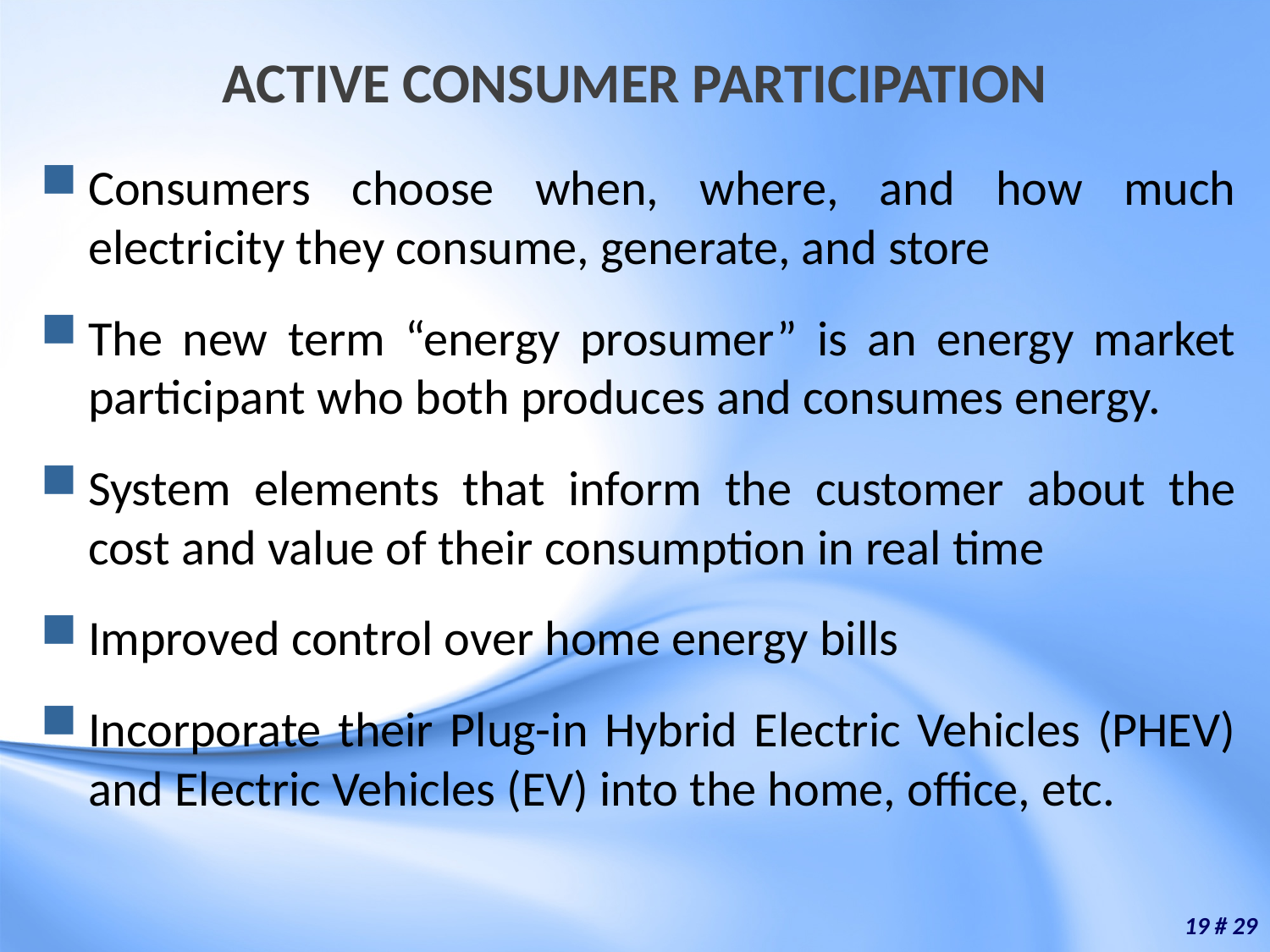

# ACTIVE CONSUMER PARTICIPATION
Consumers choose when, where, and how much electricity they consume, generate, and store
The new term “energy prosumer” is an energy market participant who both produces and consumes energy.
System elements that inform the customer about the cost and value of their consumption in real time
Improved control over home energy bills
Incorporate their Plug-in Hybrid Electric Vehicles (PHEV) and Electric Vehicles (EV) into the home, office, etc.
19 # 29